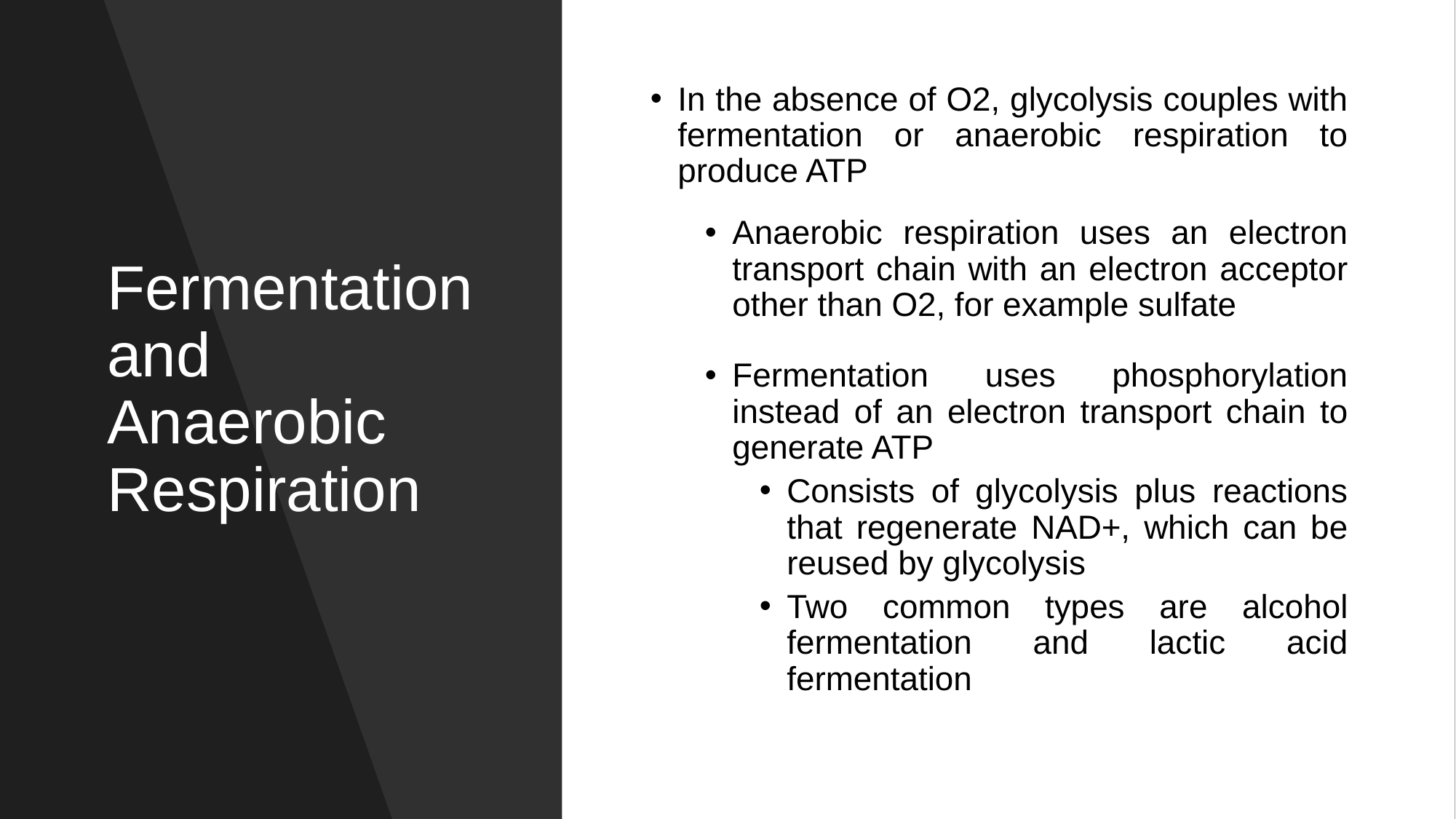

# Fermentation and Anaerobic Respiration
In the absence of O2, glycolysis couples with fermentation or anaerobic respiration to produce ATP
Anaerobic respiration uses an electron transport chain with an electron acceptor other than O2, for example sulfate
Fermentation uses phosphorylation instead of an electron transport chain to generate ATP
Consists of glycolysis plus reactions that regenerate NAD+, which can be reused by glycolysis
Two common types are alcohol fermentation and lactic acid fermentation